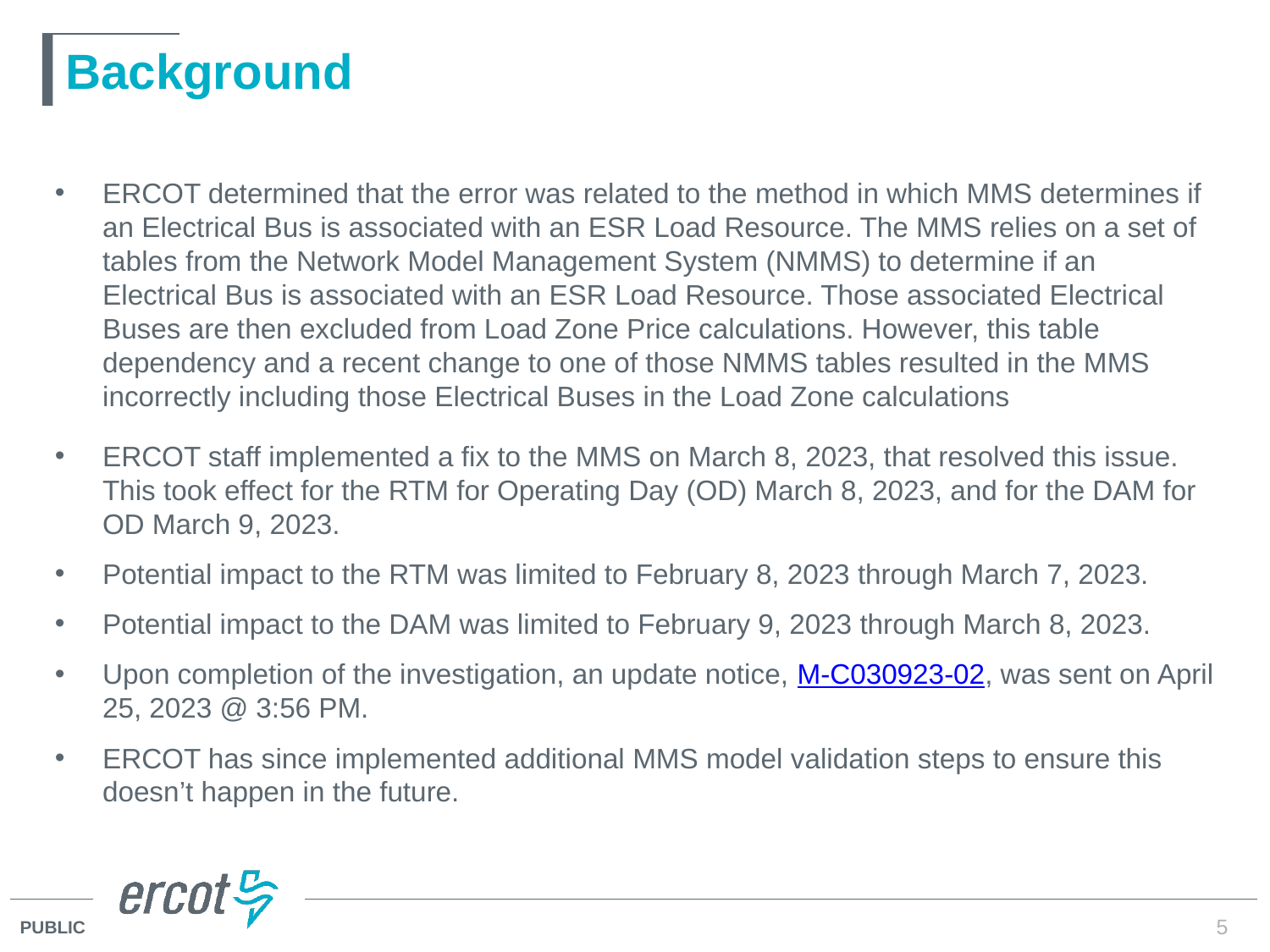

# Background
ERCOT determined that the error was related to the method in which MMS determines if an Electrical Bus is associated with an ESR Load Resource. The MMS relies on a set of tables from the Network Model Management System (NMMS) to determine if an Electrical Bus is associated with an ESR Load Resource. Those associated Electrical Buses are then excluded from Load Zone Price calculations. However, this table dependency and a recent change to one of those NMMS tables resulted in the MMS incorrectly including those Electrical Buses in the Load Zone calculations
ERCOT staff implemented a fix to the MMS on March 8, 2023, that resolved this issue. This took effect for the RTM for Operating Day (OD) March 8, 2023, and for the DAM for OD March 9, 2023.
Potential impact to the RTM was limited to February 8, 2023 through March 7, 2023.
Potential impact to the DAM was limited to February 9, 2023 through March 8, 2023.
Upon completion of the investigation, an update notice, M-C030923-02, was sent on April 25, 2023 @ 3:56 PM.
ERCOT has since implemented additional MMS model validation steps to ensure this doesn’t happen in the future.
5